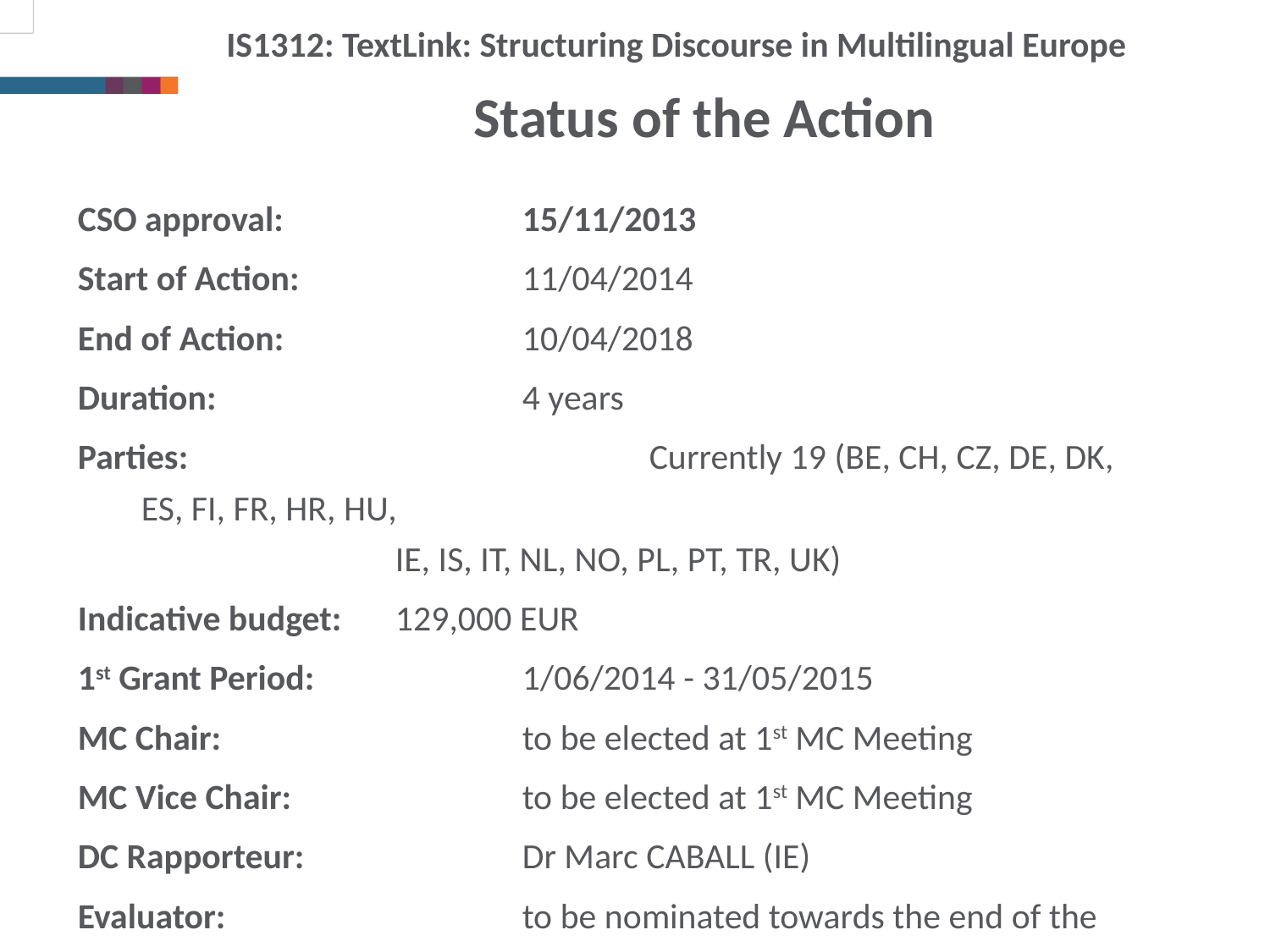

IS1312: TextLink: Structuring Discourse in Multilingual Europe
Status of the Action

CSO approval: 		15/11/2013
Start of Action:		11/04/2014
End of Action:		10/04/2018
Duration:			4 years
Parties:  				Currently 19 (BE, CH, CZ, DE, DK, ES, FI, FR, HR, HU, 							IE, IS, IT, NL, NO, PL, PT, TR, UK)
Indicative budget: 	129,000 EUR
1st Grant Period:		1/06/2014 - 31/05/2015
MC Chair: 			to be elected at 1st MC Meeting
MC Vice Chair: 		to be elected at 1st MC Meeting
DC Rapporteur: 		Dr Marc CABALL (IE)
Evaluator:			to be nominated towards the end of the Action